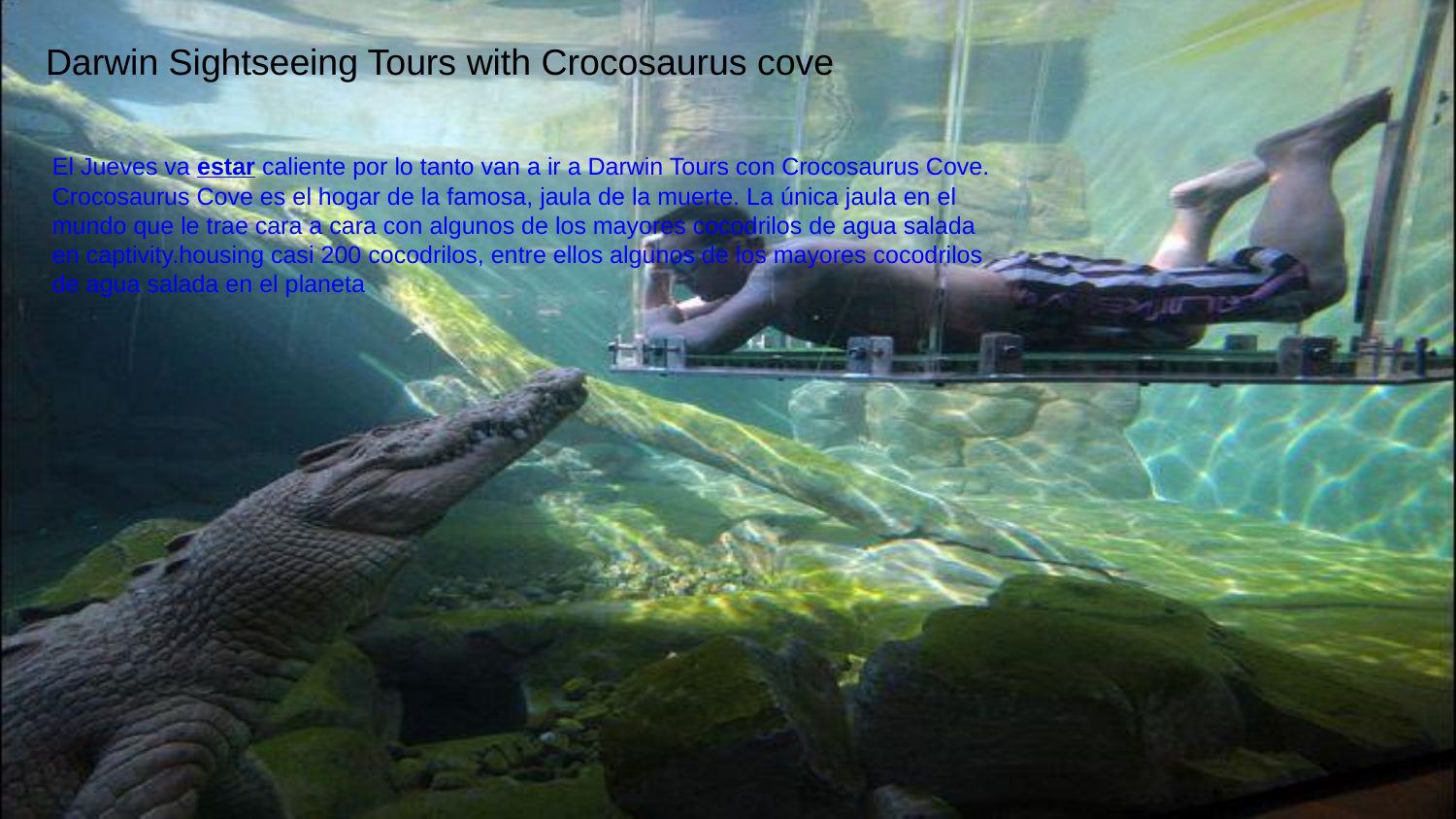

Darwin Sightseeing Tours with Crocosaurus cove
El Jueves va estar caliente por lo tanto van a ir a Darwin Tours con Crocosaurus Cove.  Crocosaurus Cove es el hogar de la famosa, jaula de la muerte. La única jaula en el mundo que le trae cara a cara con algunos de los mayores cocodrilos de agua salada en captivity.housing casi 200 cocodrilos, entre ellos algunos de los mayores cocodrilos de agua salada en el planeta